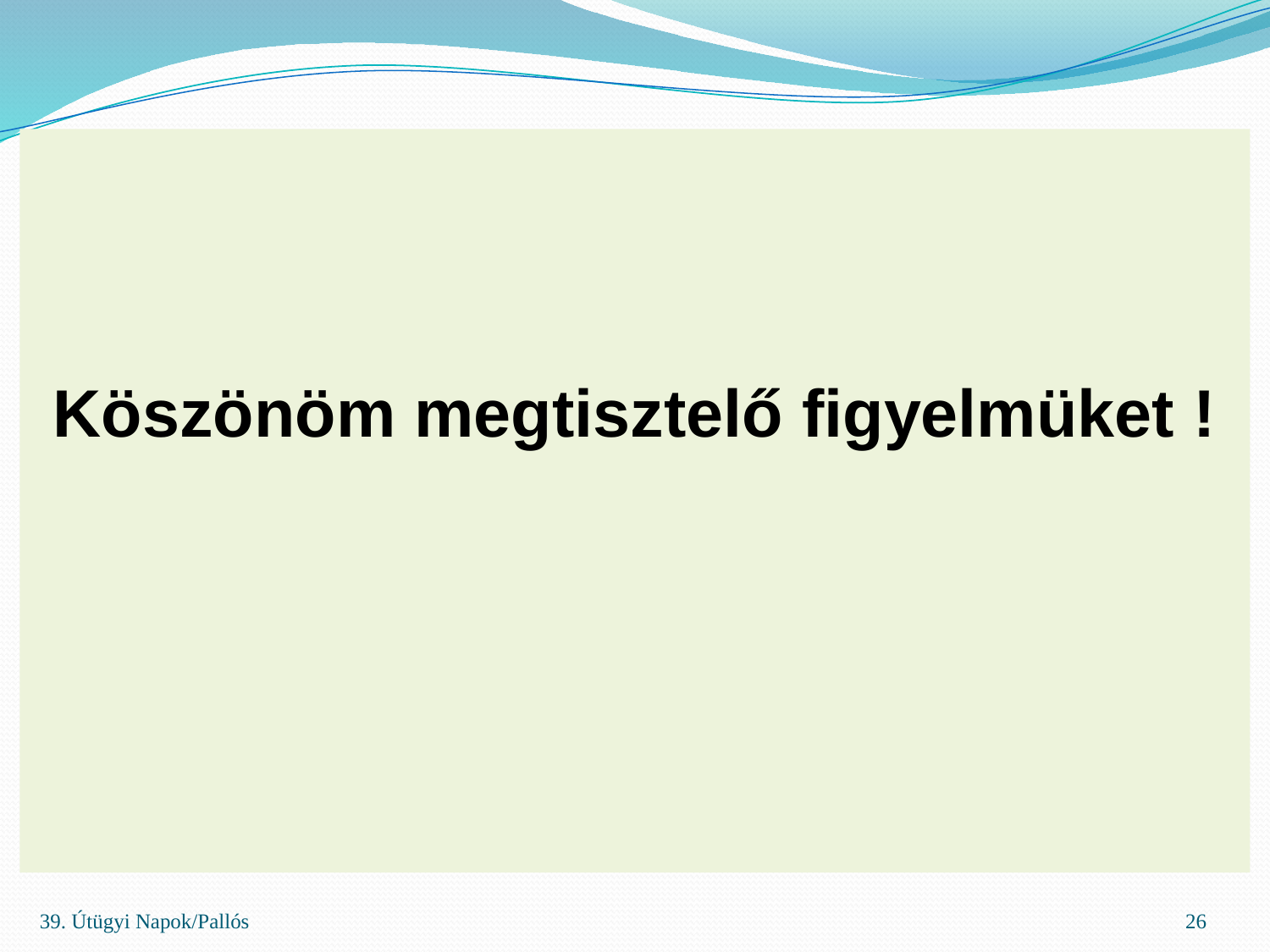

Köszönöm megtisztelő figyelmüket !

39. Útügyi Napok/Pallós
26